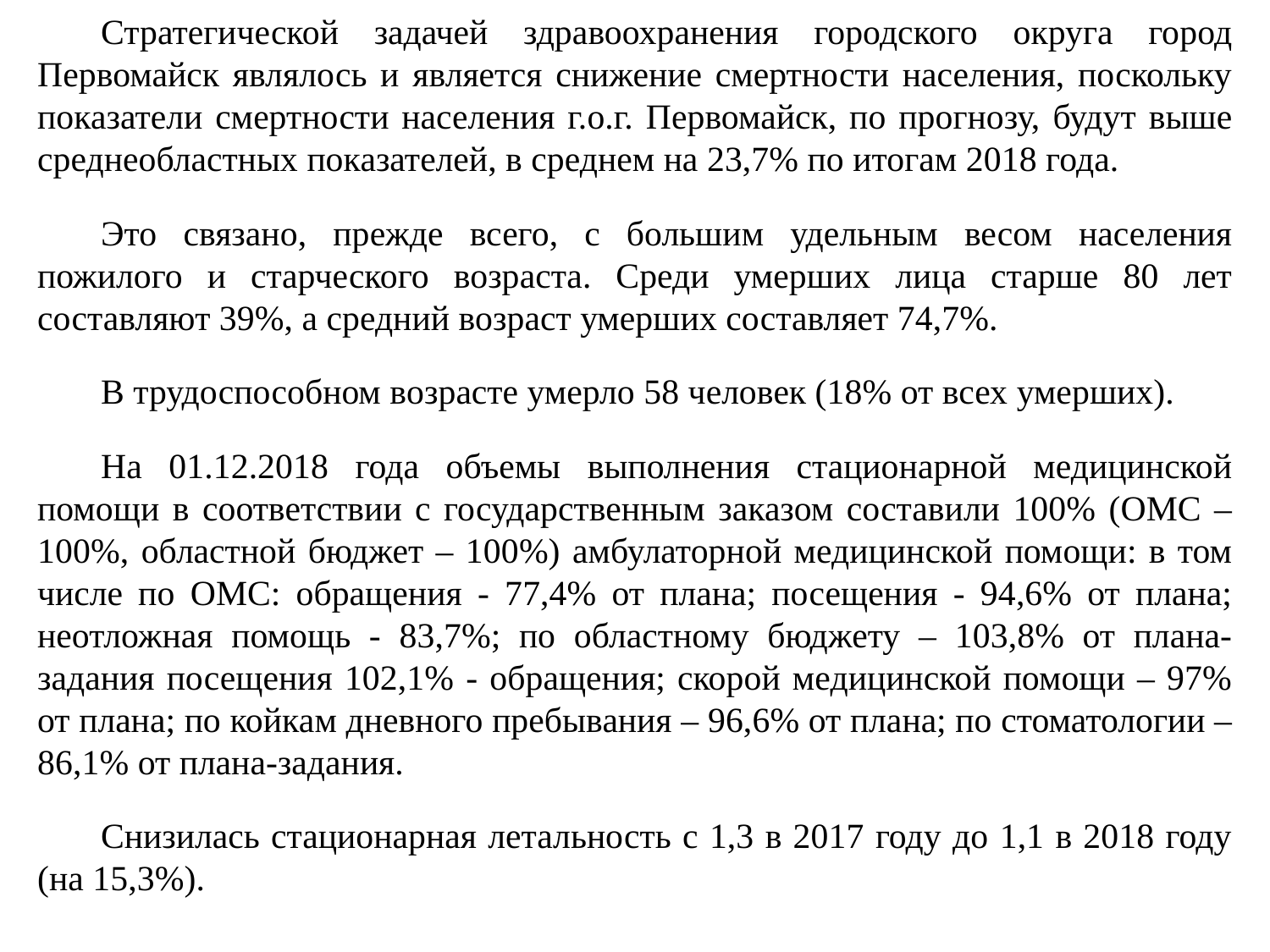

Стратегической задачей здравоохранения городского округа город Первомайск являлось и является снижение смертности населения, поскольку показатели смертности населения г.о.г. Первомайск, по прогнозу, будут выше среднеобластных показателей, в среднем на 23,7% по итогам 2018 года.
Это связано, прежде всего, с большим удельным весом населения пожилого и старческого возраста. Среди умерших лица старше 80 лет составляют 39%, а средний возраст умерших составляет 74,7%.
В трудоспособном возрасте умерло 58 человек (18% от всех умерших).
На 01.12.2018 года объемы выполнения стационарной медицинской помощи в соответствии с государственным заказом составили 100% (ОМС – 100%, областной бюджет – 100%) амбулаторной медицинской помощи: в том числе по ОМС: обращения - 77,4% от плана; посещения - 94,6% от плана; неотложная помощь - 83,7%; по областному бюджету – 103,8% от плана-задания посещения 102,1% - обращения; скорой медицинской помощи – 97% от плана; по койкам дневного пребывания – 96,6% от плана; по стоматологии – 86,1% от плана-задания.
Снизилась стационарная летальность с 1,3 в 2017 году до 1,1 в 2018 году (на 15,3%).